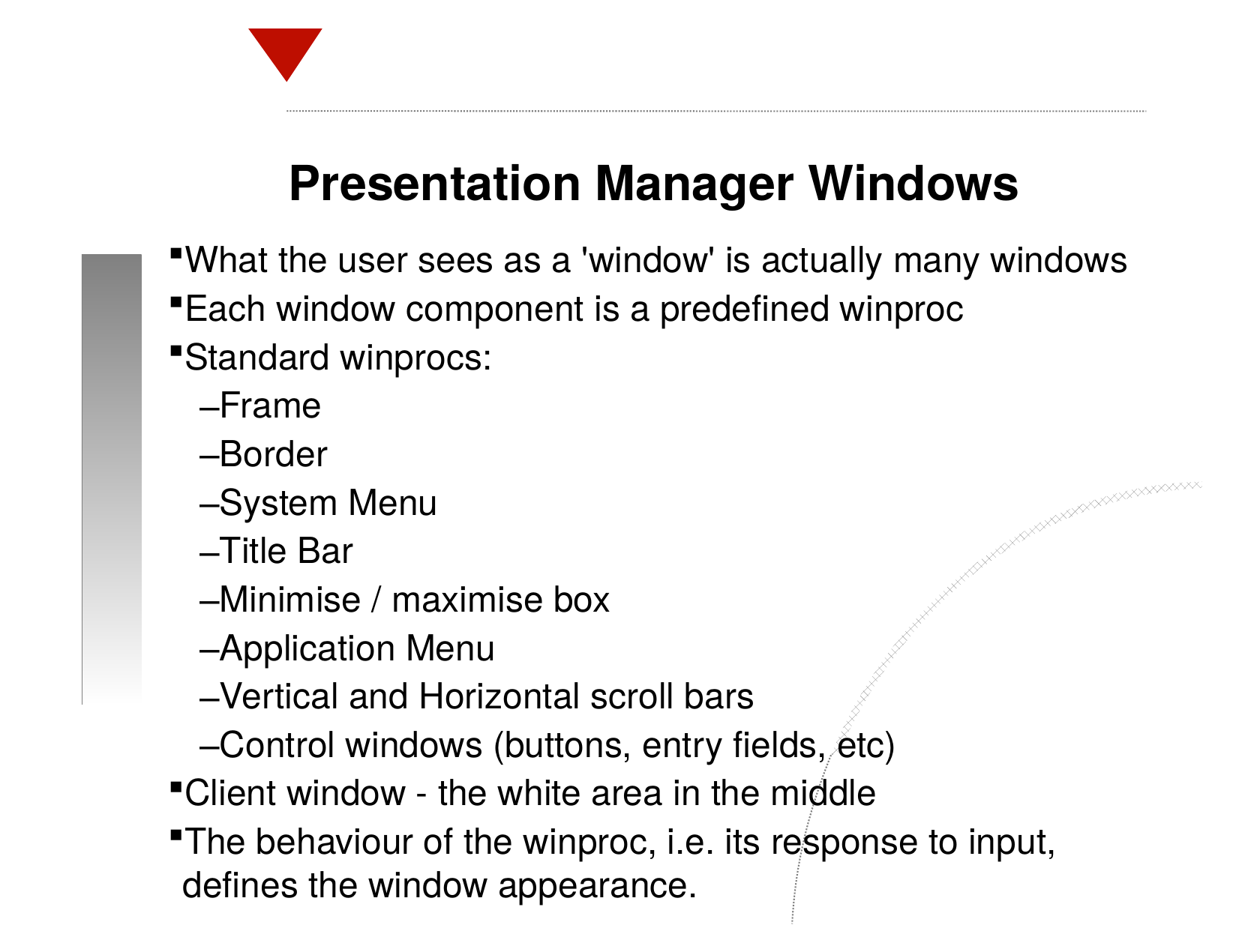

Presentation Manager Windows
What the user sees as a 'window' is actually many windows
Each window component is a predefined winproc
Standard winprocs:
Frame
Border
System Menu
Title Bar
Minimise / maximise box
Application Menu
Vertical and Horizontal scroll bars
Control windows (buttons, entry fields, etc)
Client window - the white area in the middle
The behaviour of the winproc, i.e. its response to input, defines the window appearance.